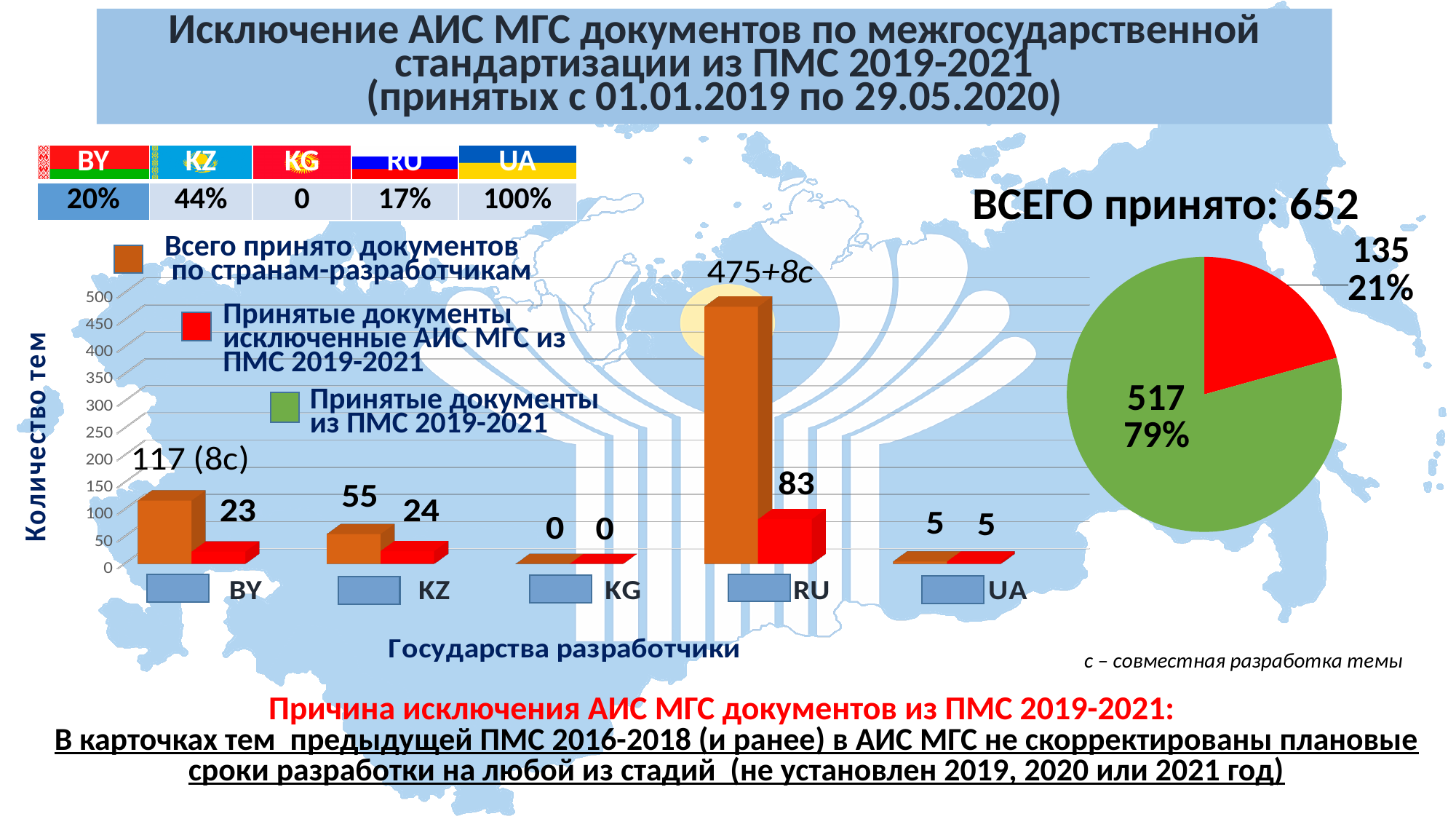

# Исключение АИС МГС документов по межгосударственной стандартизации из ПМС 2019-2021 (принятых с 01.01.2019 по 29.05.2020)
| BY | KZ | KG | RU | UA |
| --- | --- | --- | --- | --- |
| 20% | 44% | 0 | 17% | 100% |
ВСЕГО принято: 652

### Chart

| Category | Столбец1 |
|---|---|
| Принятые документы исключенные АИС МГС из ПМС 2019-2021
 | 135.0 |
| Принятые документы из ПМС
 | 517.0 |
Всего принято документов
 по странам-разработчикам

[unsupported chart]

Принятые документы исключенные АИС МГС из   ПМС 2019-2021

Принятые документы
из ПМС 2019-2021

с – совместная разработка темы
Причина исключения АИС МГС документов из ПМС 2019-2021:
В карточках тем  предыдущей ПМС 2016-2018 (и ранее) в АИС МГС не скорректированы плановые сроки разработки на любой из стадий  (не установлен 2019, 2020 или 2021 год)